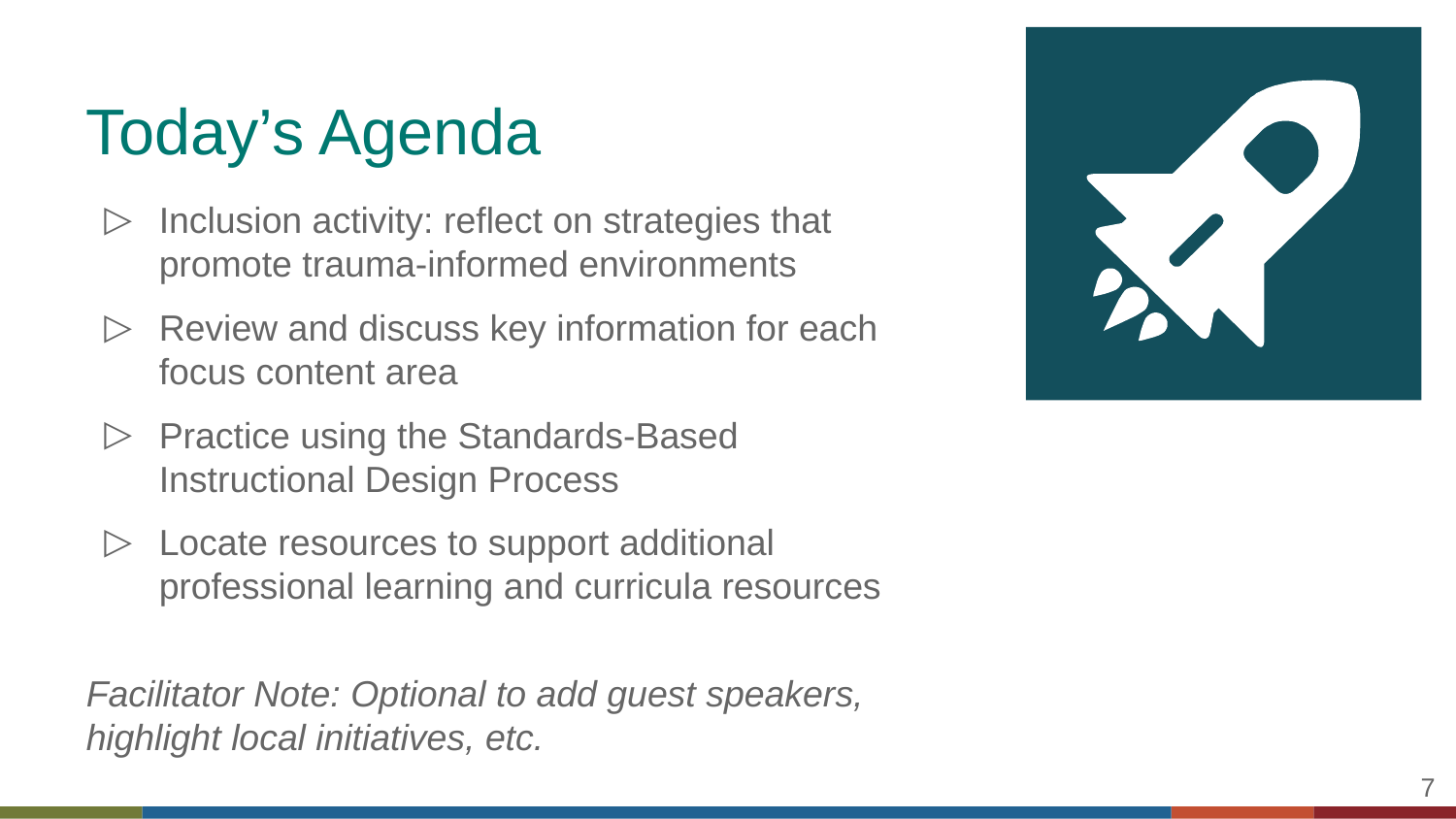

# Today’s Agenda

Inclusion activity: reflect on strategies that promote trauma-informed environments
Review and discuss key information for each focus content area
Practice using the Standards-Based Instructional Design Process
Locate resources to support additional professional learning and curricula resources

Facilitator Note: Optional to add guest speakers, highlight local initiatives, etc.
7